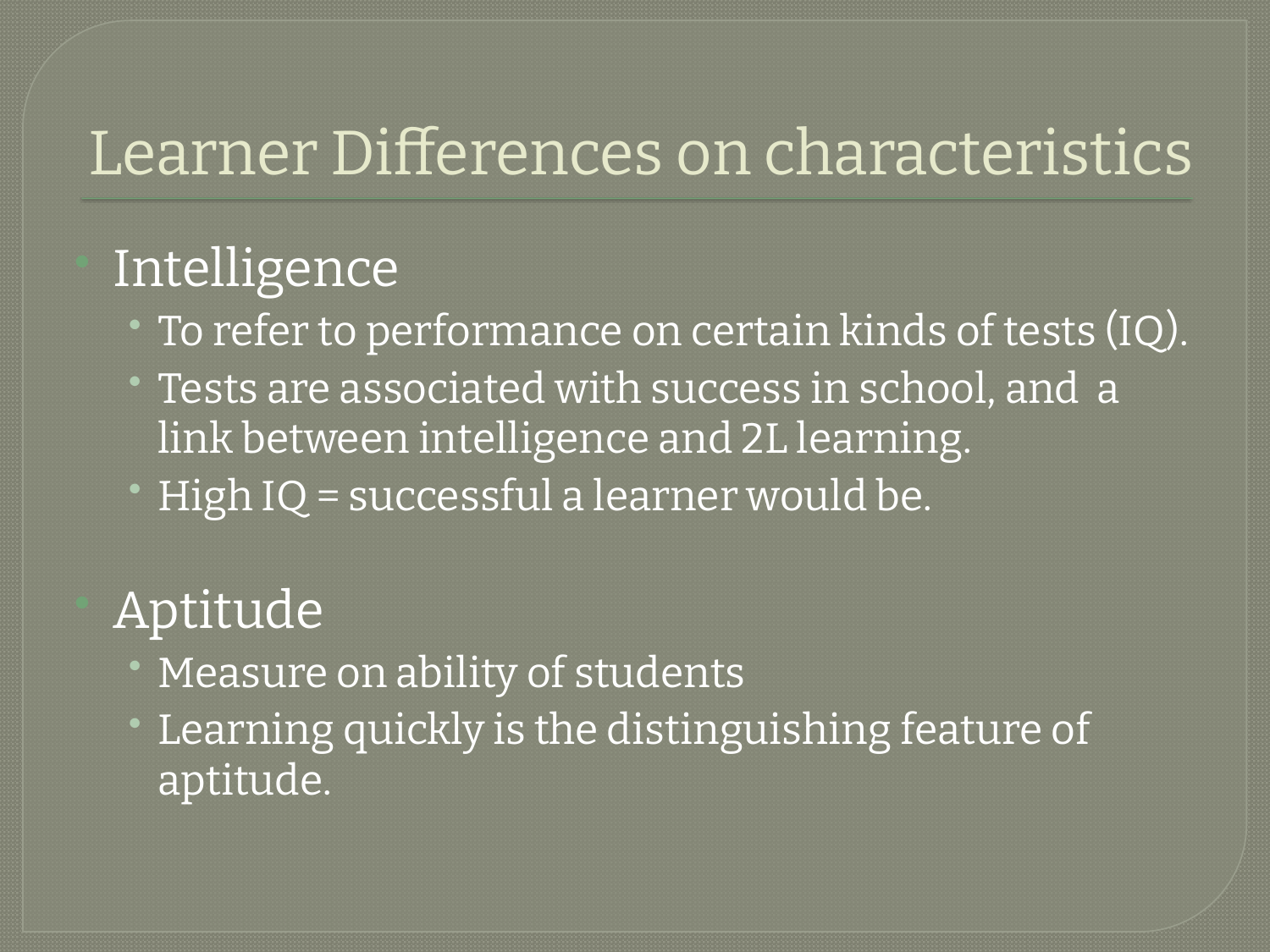

# Learner Differences on characteristics
Intelligence
To refer to performance on certain kinds of tests (IQ).
Tests are associated with success in school, and  a link between intelligence and 2L learning.
High IQ = successful a learner would be.

Aptitude
Measure on ability of students
Learning quickly is the distinguishing feature of aptitude.